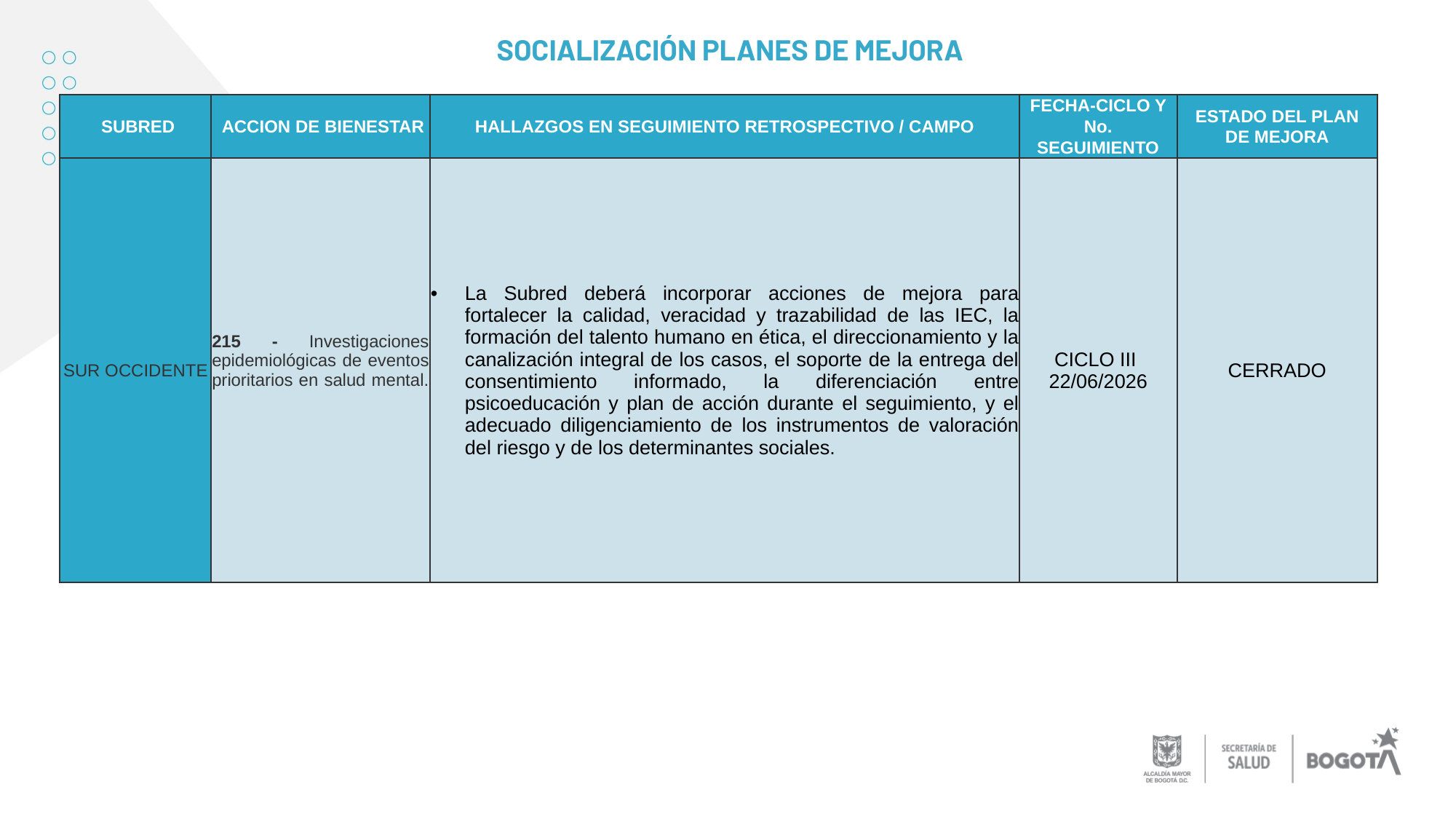

# SOCIALIZACIÓN PLANES DE MEJORA
| SUBRED | ACCION DE BIENESTAR | HALLAZGOS EN SEGUIMIENTO RETROSPECTIVO / CAMPO | FECHA-CICLO Y No. SEGUIMIENTO | ESTADO DEL PLAN DE MEJORA |
| --- | --- | --- | --- | --- |
| SUR OCCIDENTE | 215 - Investigaciones epidemiológicas de eventos prioritarios en salud mental. | La Subred deberá incorporar acciones de mejora para fortalecer la calidad, veracidad y trazabilidad de las IEC, la formación del talento humano en ética, el direccionamiento y la canalización integral de los casos, el soporte de la entrega del consentimiento informado, la diferenciación entre psicoeducación y plan de acción durante el seguimiento, y el adecuado diligenciamiento de los instrumentos de valoración del riesgo y de los determinantes sociales. | CICLO III 22/06/2026 | CERRADO |